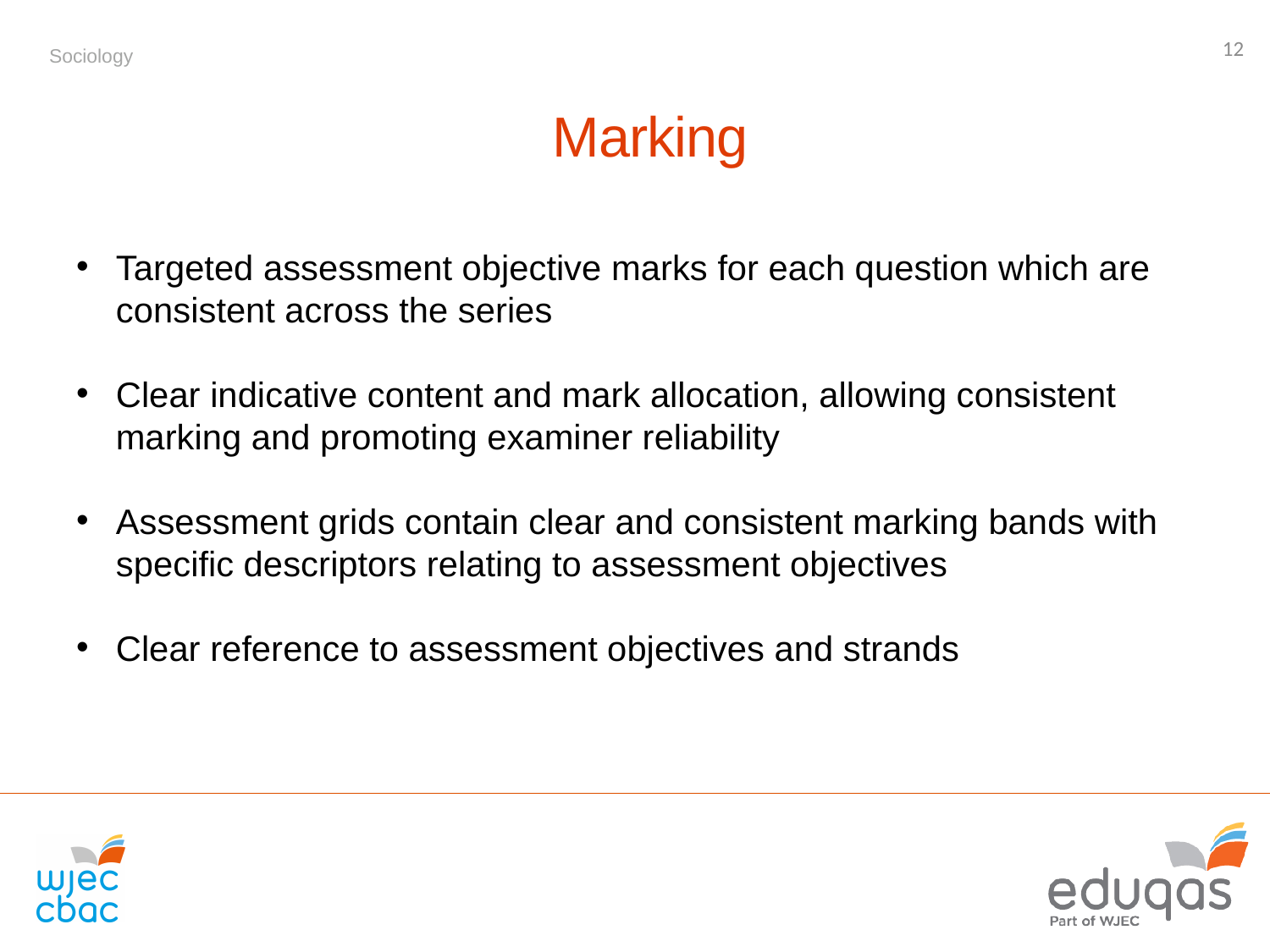

12
Sociology
Marking
Targeted assessment objective marks for each question which are consistent across the series

Clear indicative content and mark allocation, allowing consistent marking and promoting examiner reliability

Assessment grids contain clear and consistent marking bands with specific descriptors relating to assessment objectives

Clear reference to assessment objectives and strands